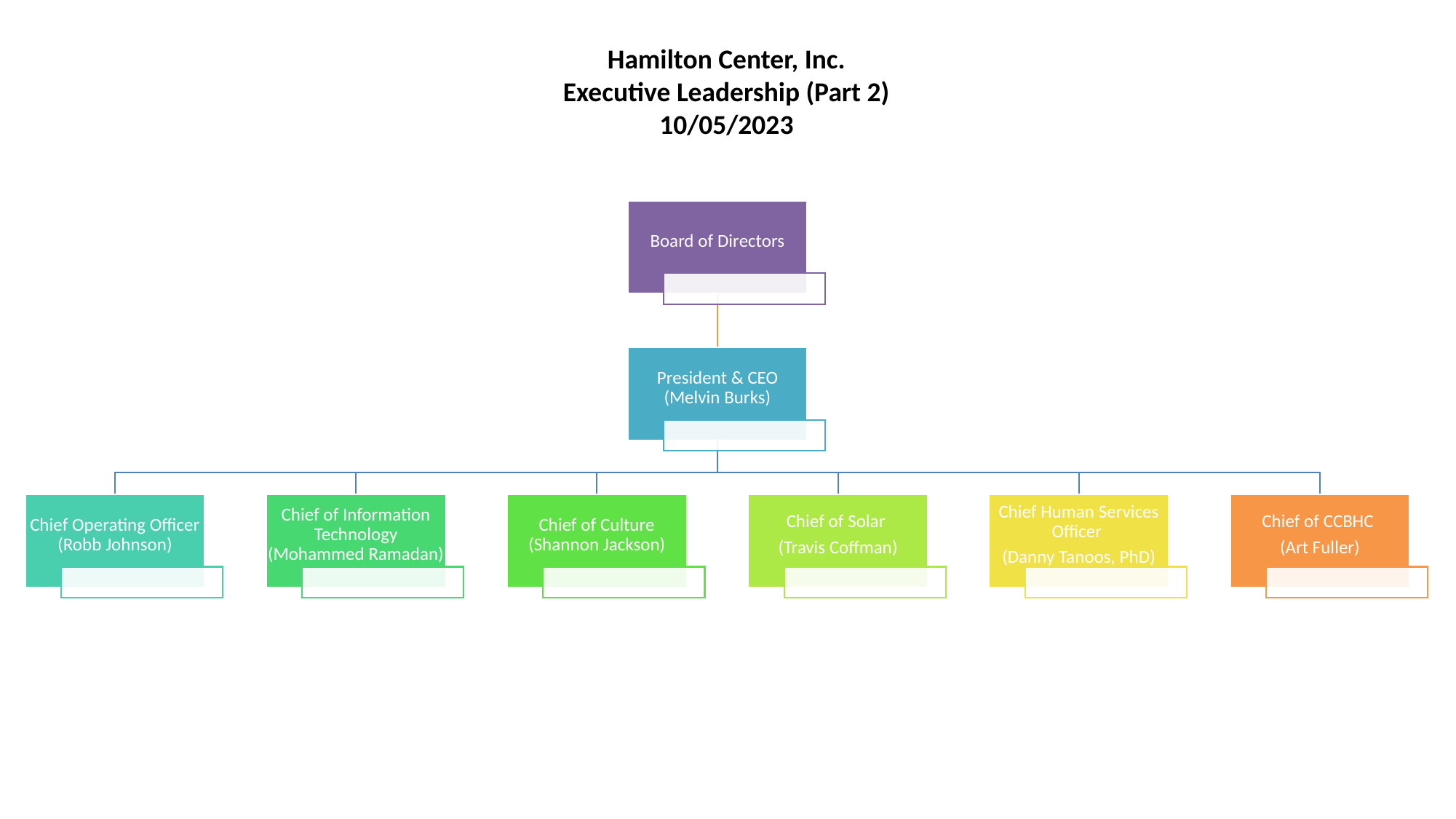

Board of Directors

President & CEO (Melvin Burks)

Chief Operating Officer (Robb Johnson)

Chief of Information Technology (Mohammed Ramadan)

Chief of Culture (Shannon Jackson)

Chief of Solar
(Travis Coffman)

Chief Human Services Officer
(Danny Tanoos, PhD)

Chief of CCBHC
(Art Fuller)

Hamilton Center, Inc.
Executive Leadership (Part 2)
10/05/2023